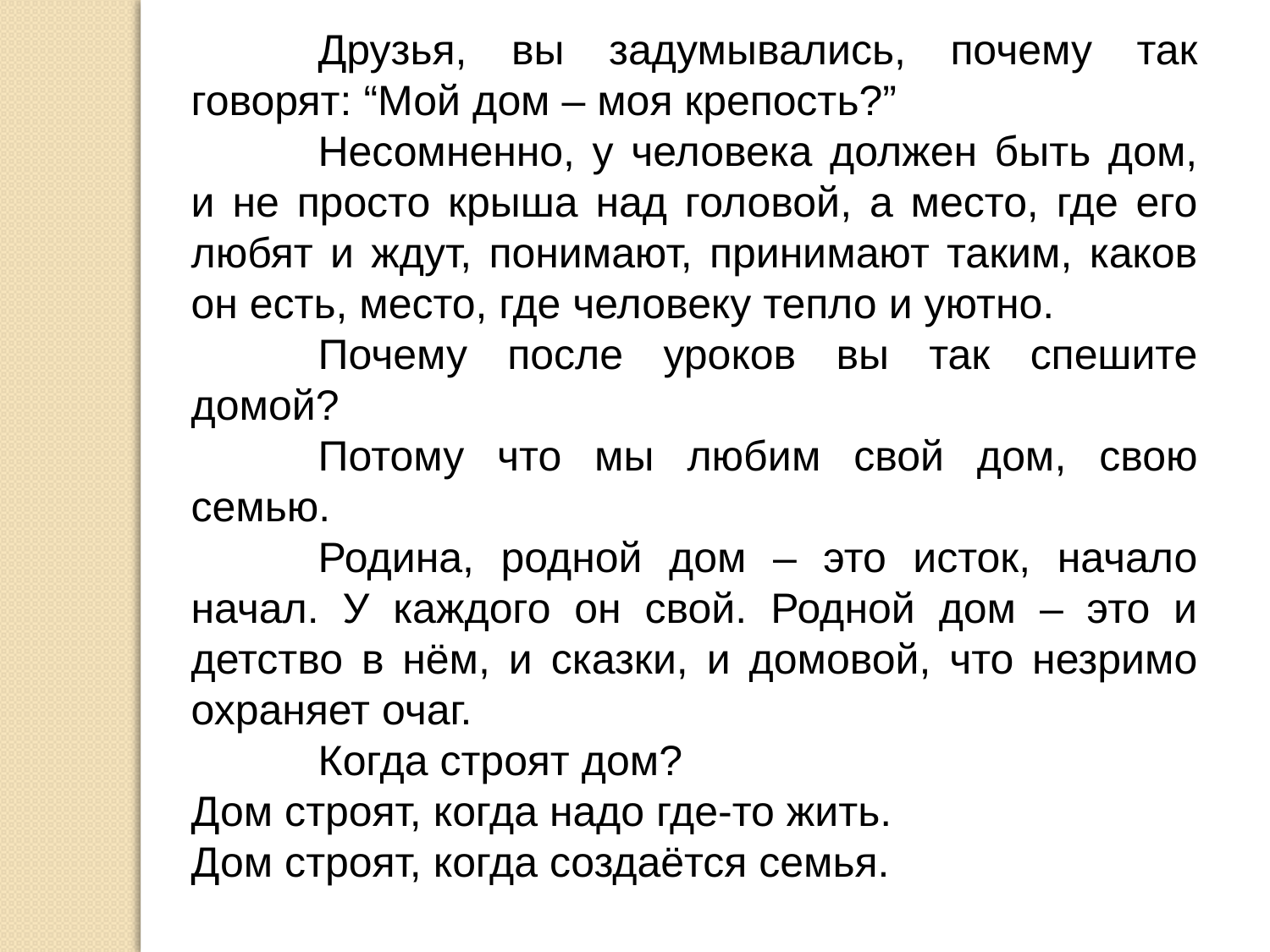

Друзья, вы задумывались, почему так говорят: “Мой дом – моя крепость?”
	Несомненно, у человека должен быть дом, и не просто крыша над головой, а место, где его любят и ждут, понимают, принимают таким, каков он есть, место, где человеку тепло и уютно.
	Почему после уроков вы так спешите домой?
	Потому что мы любим свой дом, свою семью.
	Родина, родной дом – это исток, начало начал. У каждого он свой. Родной дом – это и детство в нём, и сказки, и домовой, что незримо охраняет очаг.
	Когда строят дом?
Дом строят, когда надо где-то жить.
Дом строят, когда создаётся семья.